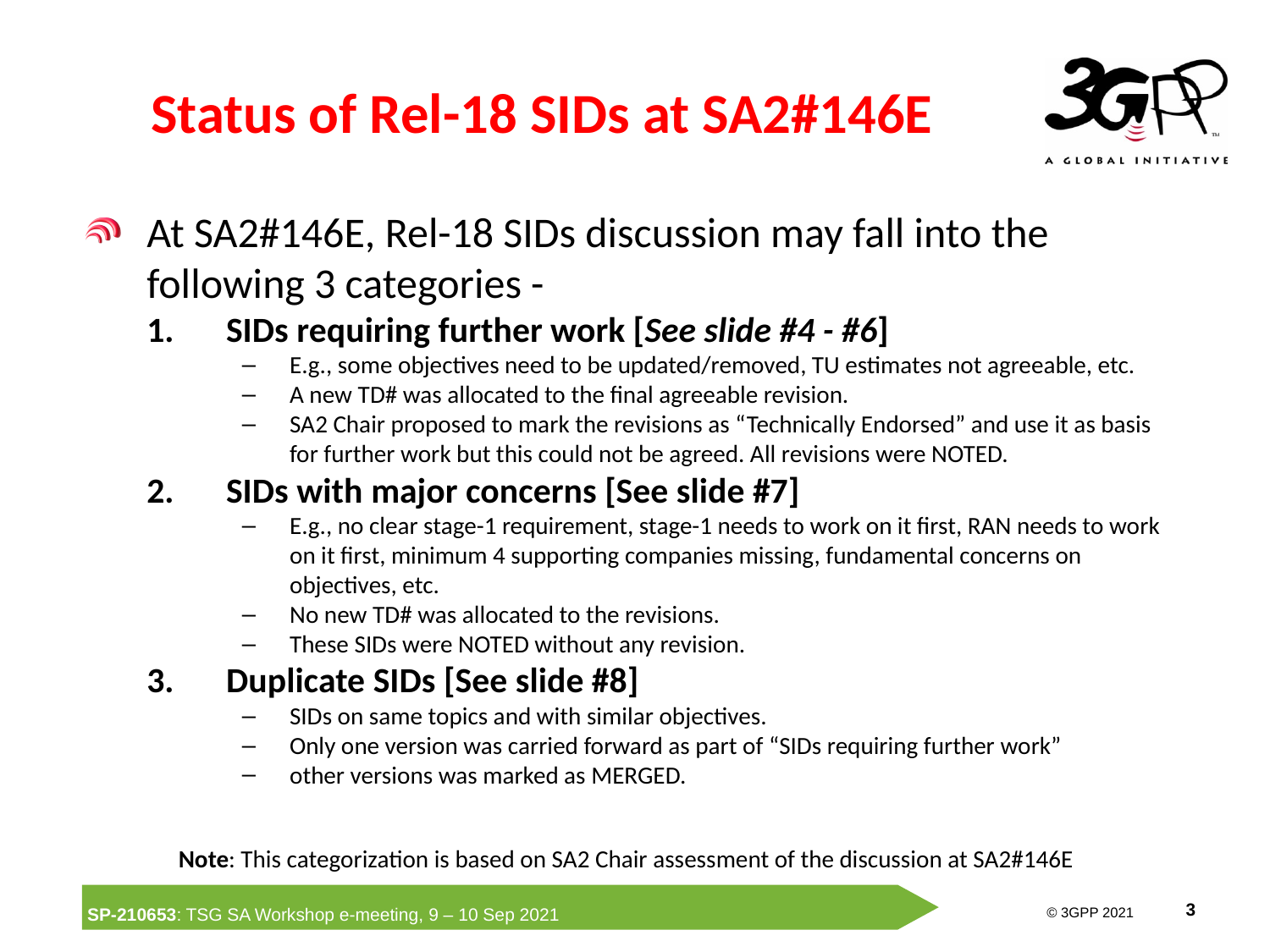

# Status of Rel-18 SIDs at SA2#146E
At SA2#146E, Rel-18 SIDs discussion may fall into the following 3 categories -
SIDs requiring further work [See slide #4 - #6]
E.g., some objectives need to be updated/removed, TU estimates not agreeable, etc.
A new TD# was allocated to the final agreeable revision.
SA2 Chair proposed to mark the revisions as “Technically Endorsed” and use it as basis for further work but this could not be agreed. All revisions were NOTED.
SIDs with major concerns [See slide #7]
E.g., no clear stage-1 requirement, stage-1 needs to work on it first, RAN needs to work on it first, minimum 4 supporting companies missing, fundamental concerns on objectives, etc.
No new TD# was allocated to the revisions.
These SIDs were NOTED without any revision.
Duplicate SIDs [See slide #8]
SIDs on same topics and with similar objectives.
Only one version was carried forward as part of “SIDs requiring further work”
other versions was marked as MERGED.

Note: This categorization is based on SA2 Chair assessment of the discussion at SA2#146E